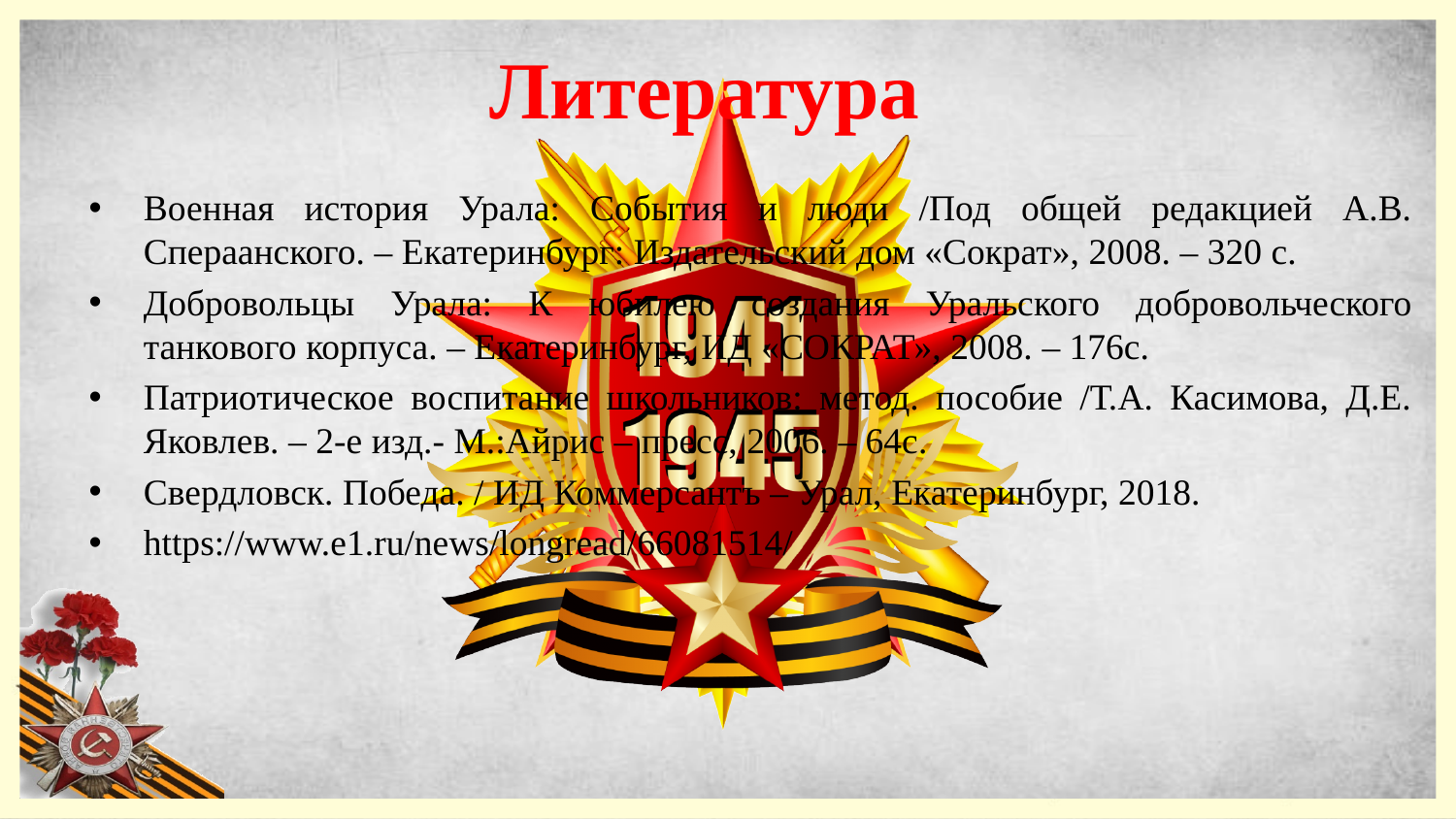

Литература

Военная история Урала: События и люди /Под общей редакцией А.В. Спераанского. – Екатеринбург: Издательский дом «Сократ», 2008. – 320 с.
Добровольцы Урала: К юбилею создания Уральского добровольческого танкового корпуса. – Екатеринбург, ИД «СОКРАТ», 2008. – 176с.
Патриотическое воспитание школьников: метод. пособие /Т.А. Касимова, Д.Е. Яковлев. – 2-е изд.- М.:Айрис – пресс, 2006. – 64с.
Свердловск. Победа. / ИД Коммерсантъ – Урал, Екатеринбург, 2018.
https://www.e1.ru/news/longread/66081514/